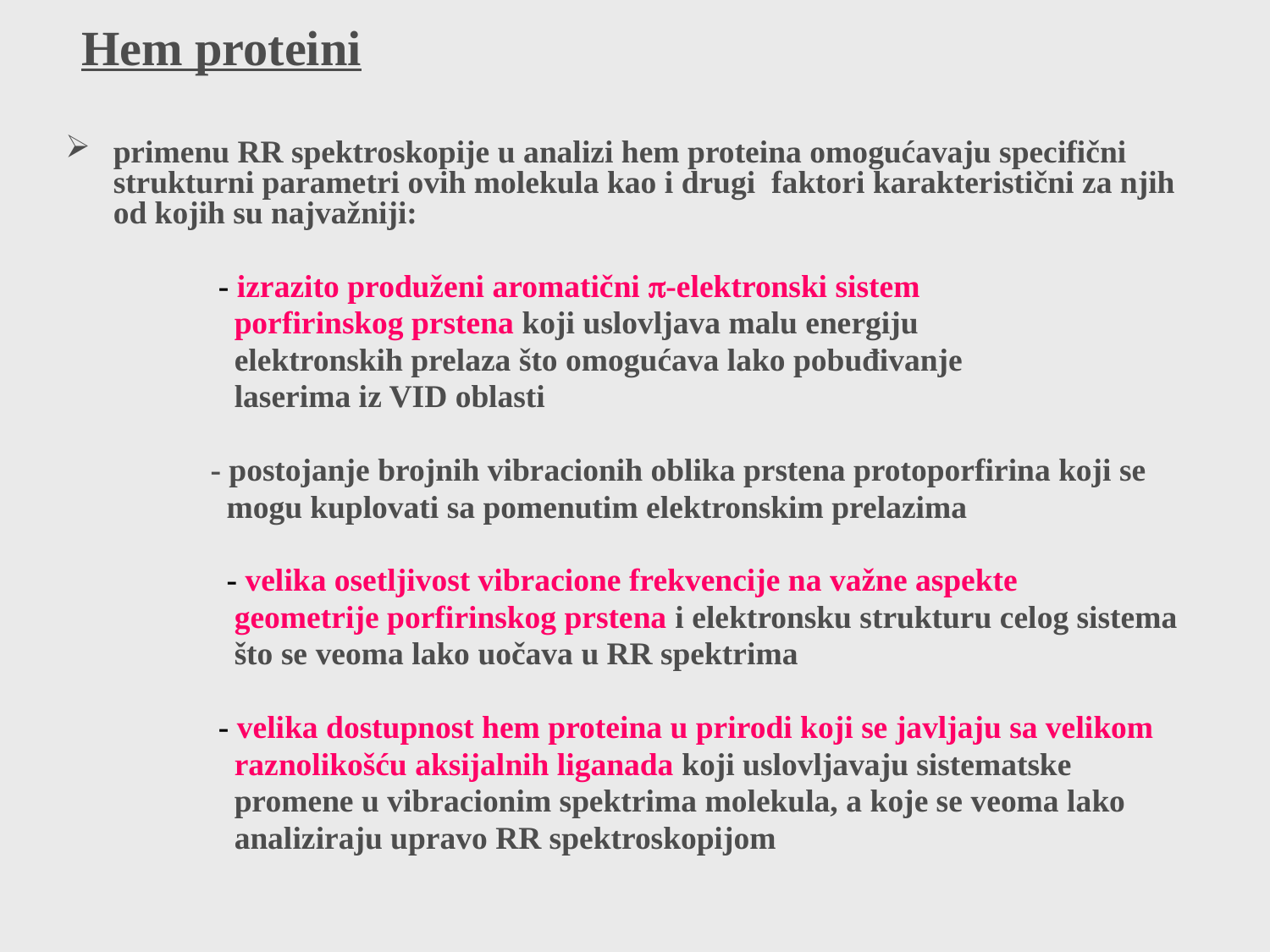

Hem proteini

primenu RR spektroskopije u analizi hem proteina omogućavaju specifični   strukturni parametri ovih molekula kao i drugi  faktori karakteristični za njih  od kojih su najvažniji:

                   - izrazito produženi aromatični π-elektronski sistem
                     porfirinskog prstena koji uslovljava malu energiju
                     elektronskih prelaza što omogućava lako pobuđivanje
                     laserima iz VID oblasti

                  - postojanje brojnih vibracionih oblika prstena protoporfirina koji se
                    mogu kuplovati sa pomenutim elektronskim prelazima

                    - velika osetljivost vibracione frekvencije na važne aspekte
                     geometrije porfirinskog prstena i elektronsku strukturu celog sistema
                     što se veoma lako uočava u RR spektrima

                   - velika dostupnost hem proteina u prirodi koji se javljaju sa velikom
                     raznolikošću aksijalnih liganada koji uslovljavaju sistematske
                     promene u vibracionim spektrima molekula, a koje se veoma lako
                     analiziraju upravo RR spektroskopijom